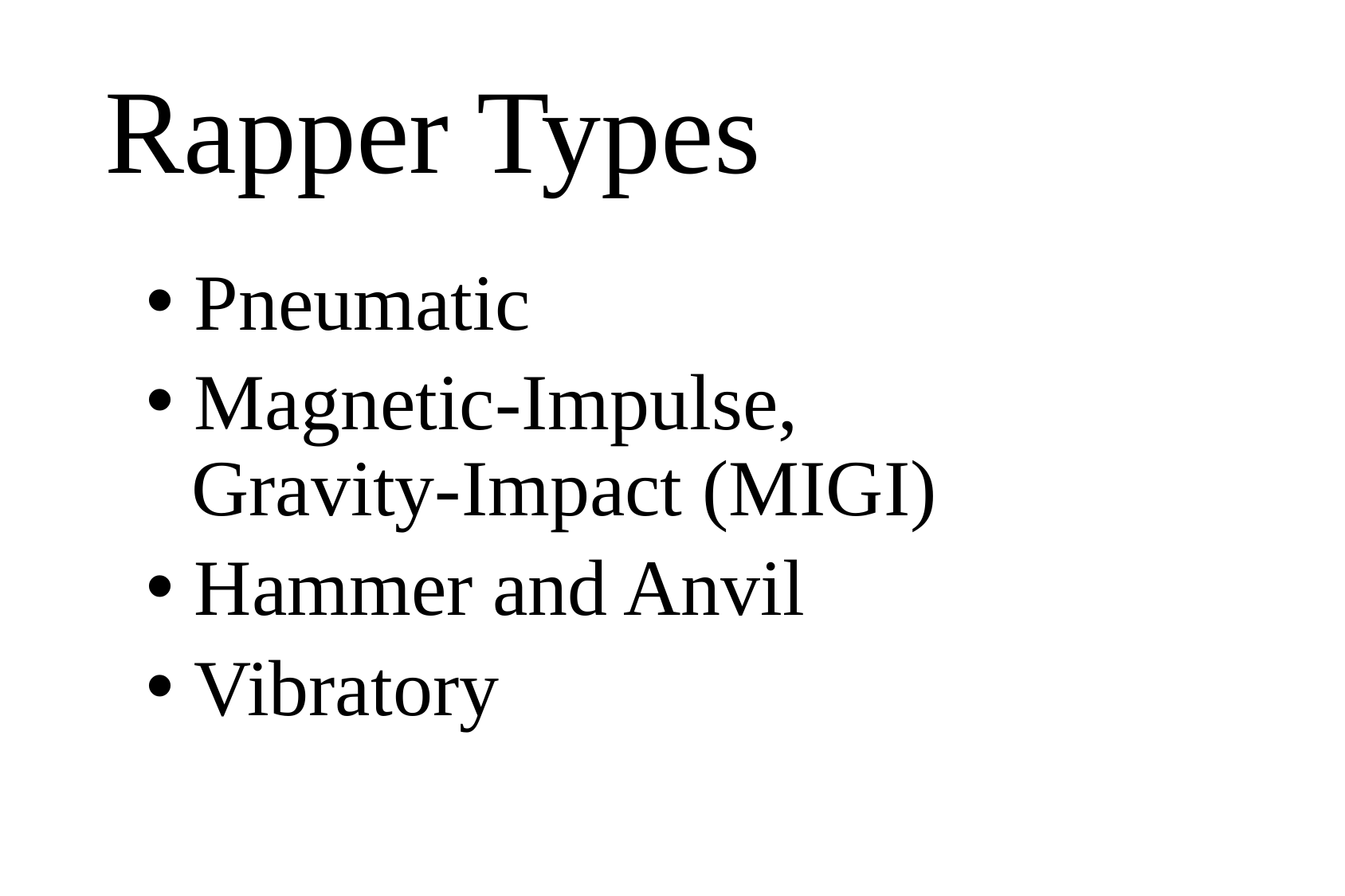

# Rapper Types

 Pneumatic
 Magnetic-Impulse,
 Gravity-Impact (MIGI)
 Hammer and Anvil
 Vibratory